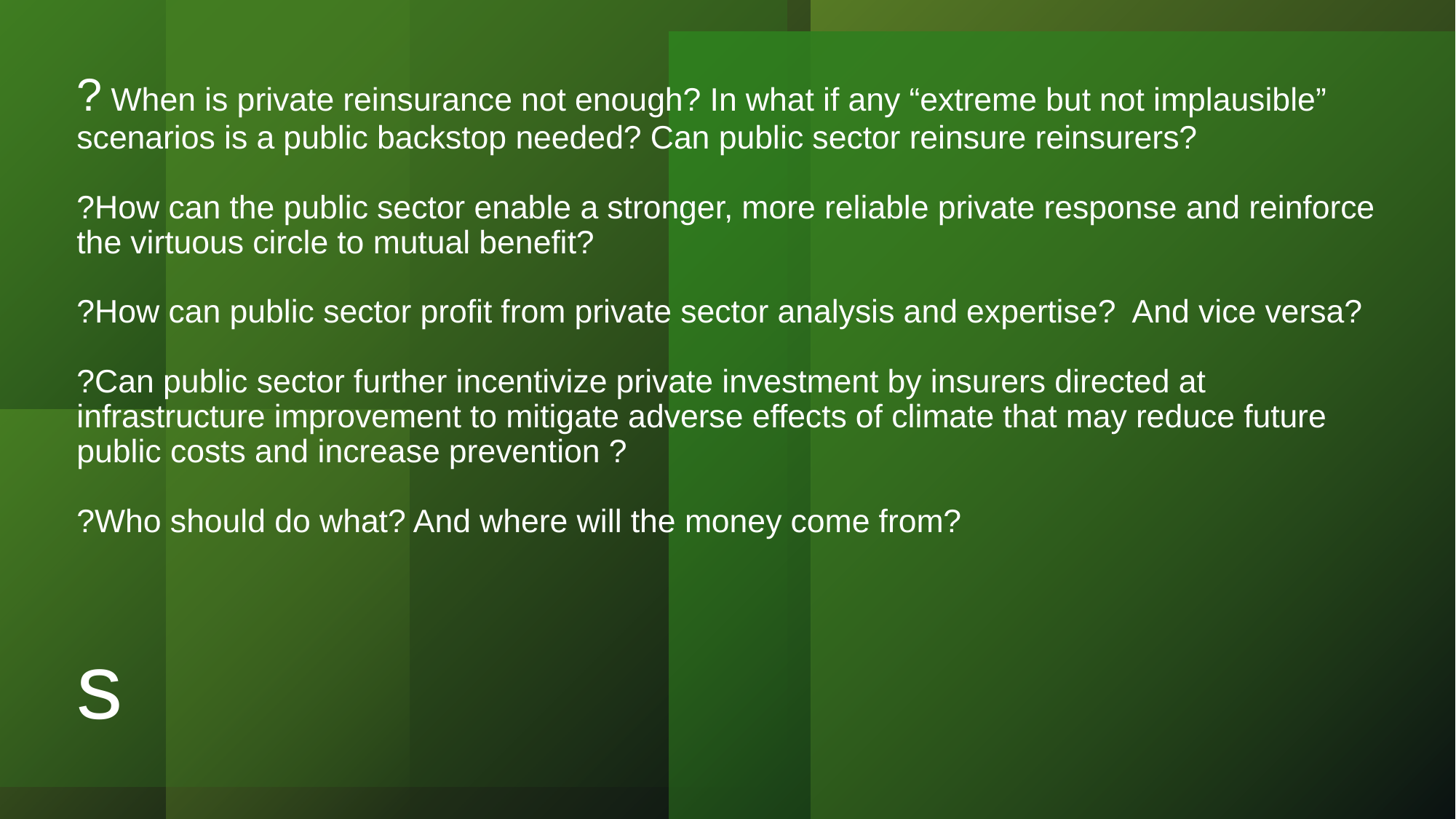

# ? When is private reinsurance not enough? In what if any “extreme but not implausible” scenarios is a public backstop needed? Can public sector reinsure reinsurers? ?How can the public sector enable a stronger, more reliable private response and reinforce the virtuous circle to mutual benefit? ?How can public sector profit from private sector analysis and expertise?  And vice versa? ?Can public sector further incentivize private investment by insurers directed at infrastructure improvement to mitigate adverse effects of climate that may reduce future public costs and increase prevention ? ?Who should do what? And where will the money come from? s